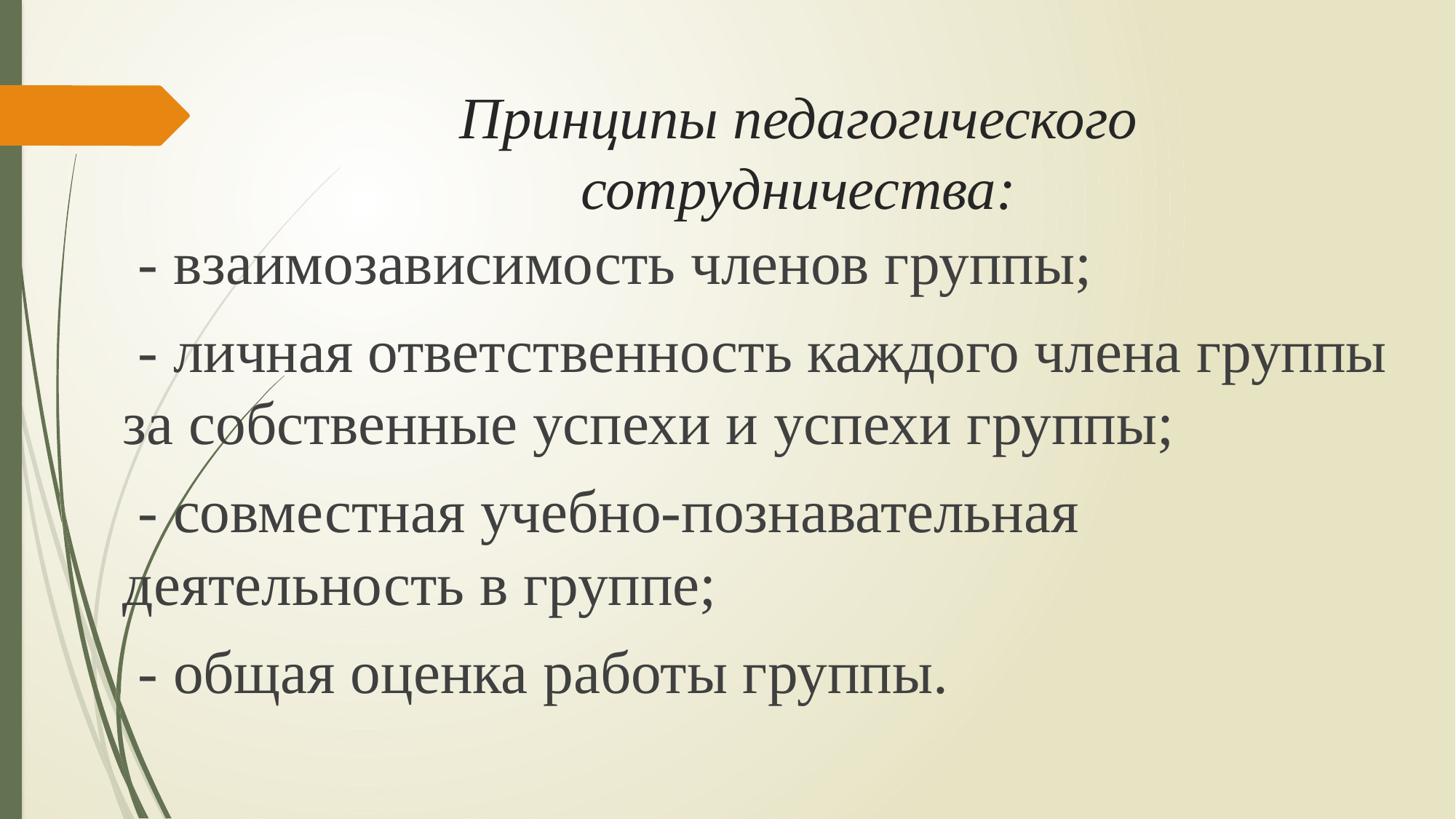

# Принципы педагогического сотрудничества:
 - взаимозависимость членов группы;
 - личная ответственность каждого члена группы за собственные успехи и успехи группы;
 - совместная учебно-познавательная деятельность в группе;
 - общая оценка работы группы.